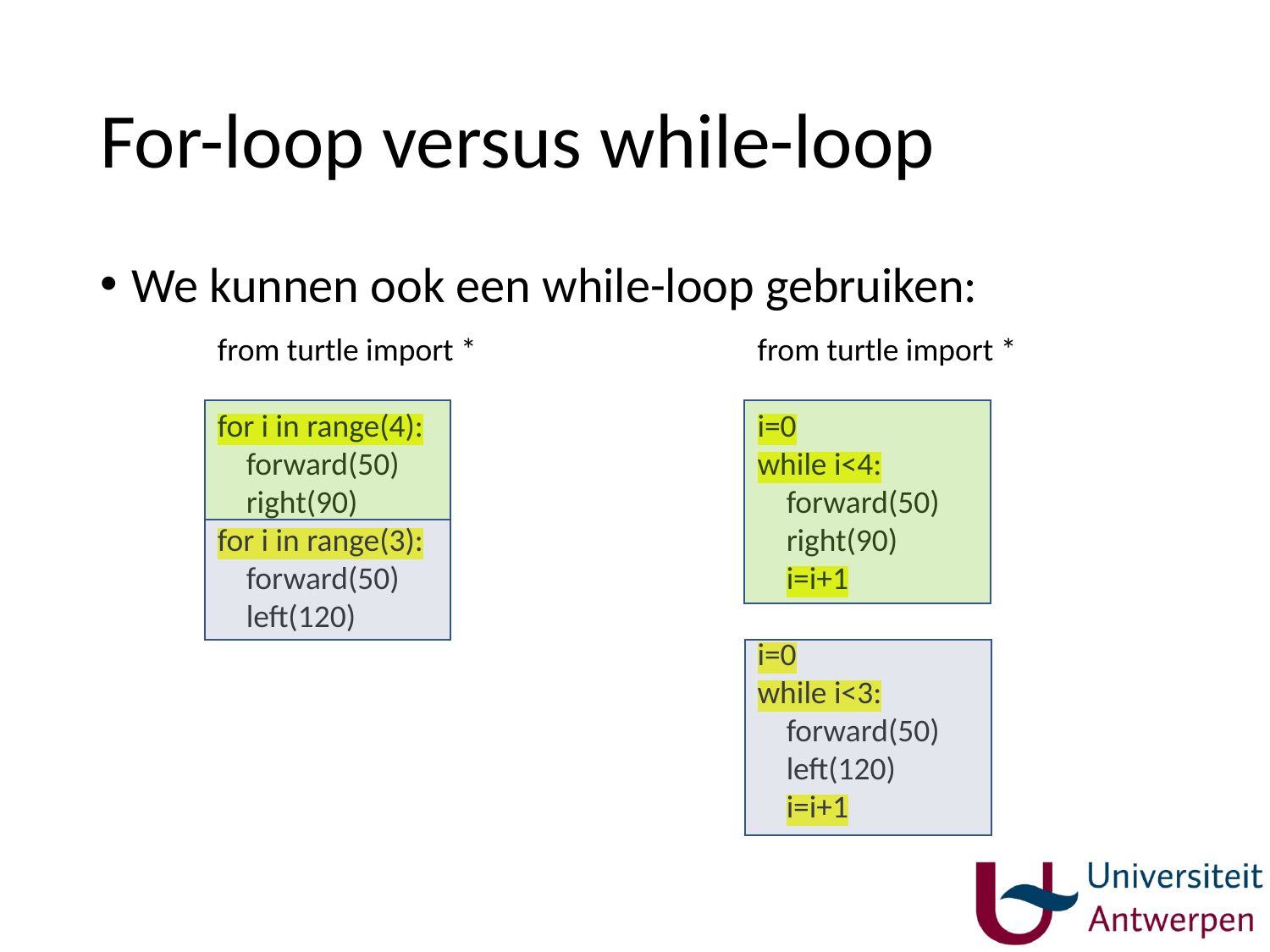

# For-loop versus while-loop
We kunnen ook een while-loop gebruiken:

from turtle import *

for i in range(4):
    forward(50)
    right(90)
for i in range(3):
    forward(50)
    left(120)

from turtle import *

i=0
while i<4:
    forward(50)
    right(90)
    i=i+1

i=0
while i<3:
    forward(50)
    left(120)
    i=i+1

23